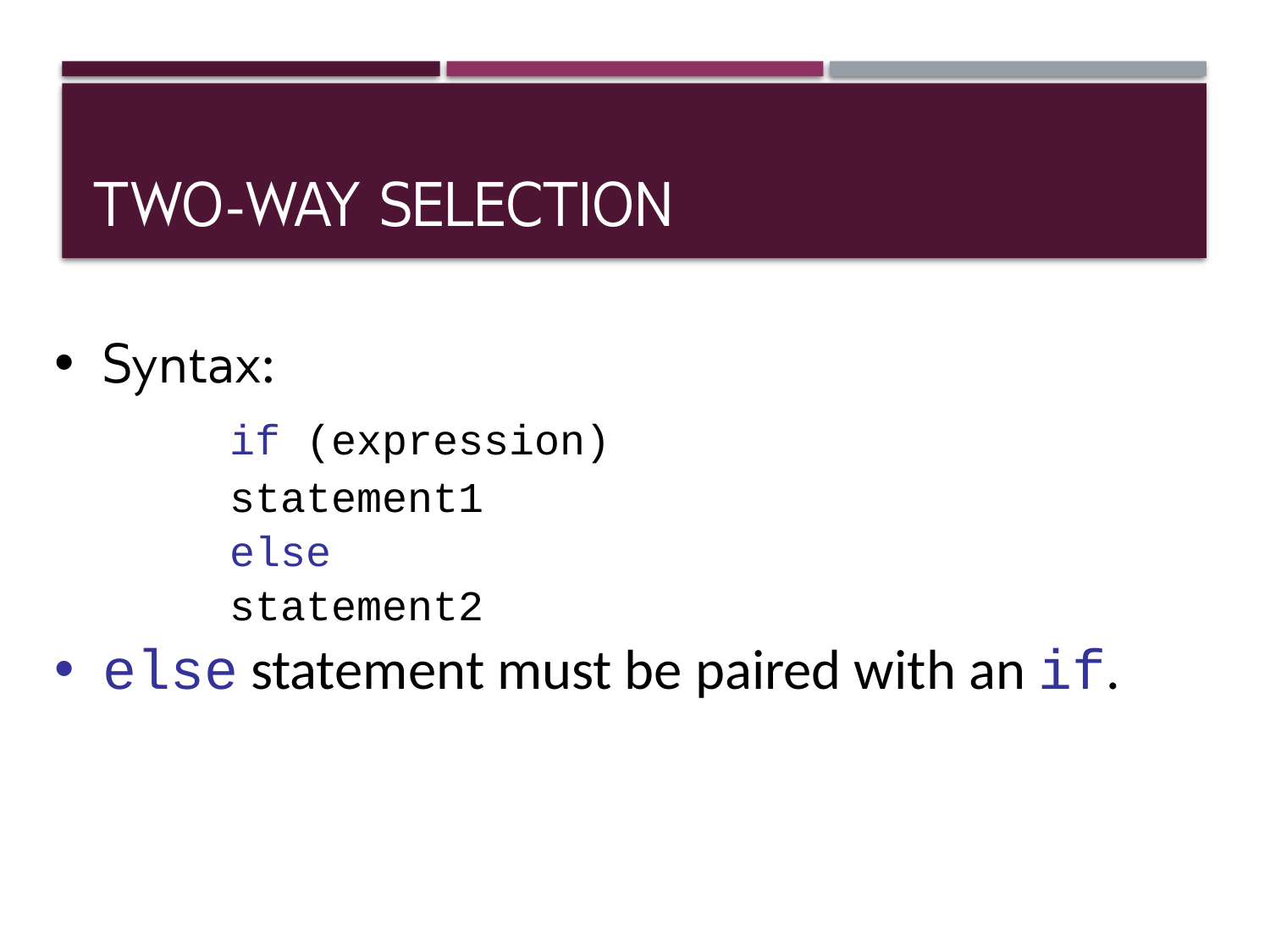

# Two-Way Selection
Syntax:
		if (expression)
	    	statement1
		else
	    	statement2
else statement must be paired with an if.